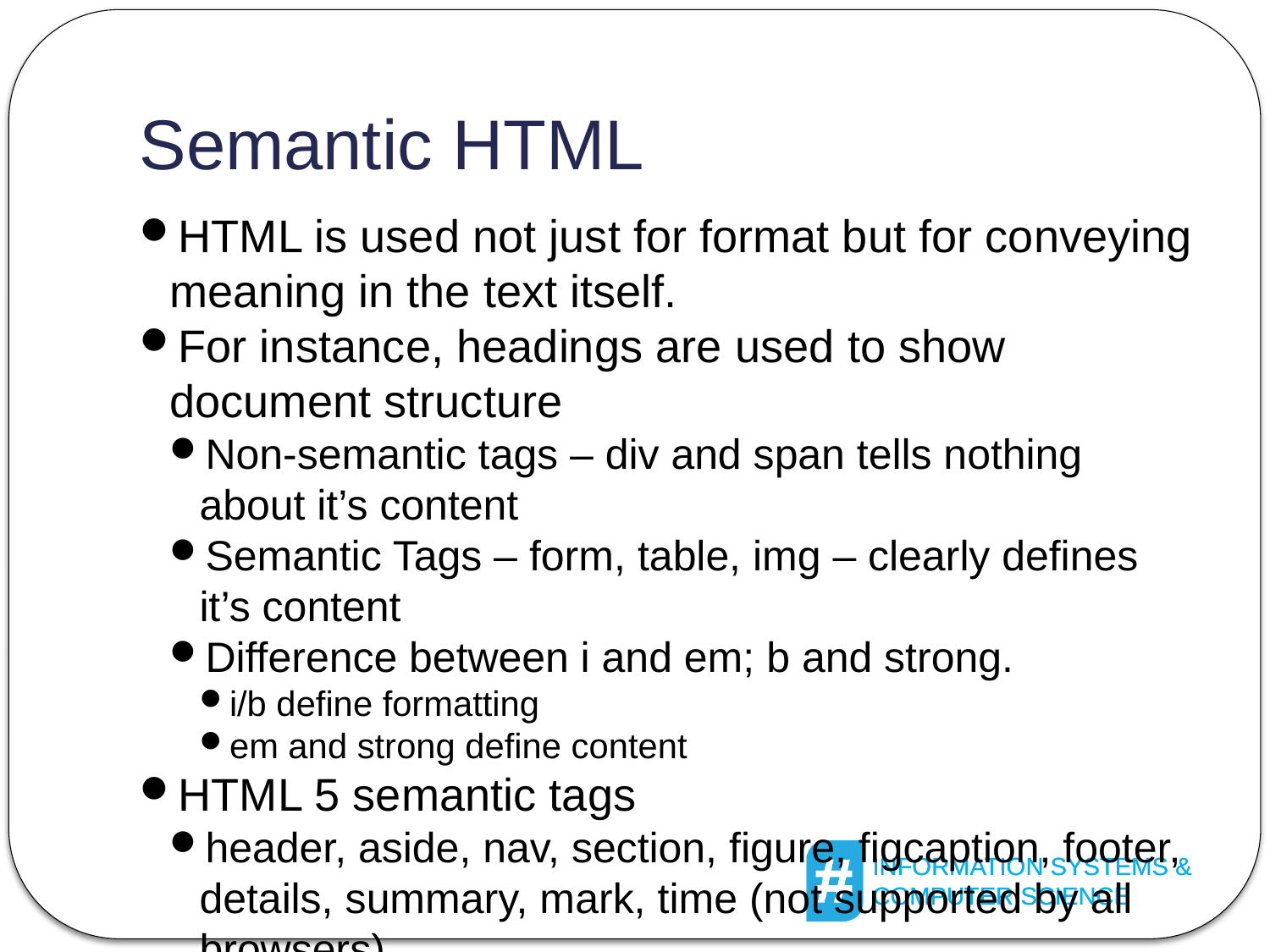

Semantic HTML
HTML is used not just for format but for conveying meaning in the text itself.
For instance, headings are used to show document structure
Non-semantic tags – div and span tells nothing about it’s content
Semantic Tags – form, table, img – clearly defines it’s content
Difference between i and em; b and strong.
i/b define formatting
em and strong define content
HTML 5 semantic tags
header, aside, nav, section, figure, figcaption, footer, details, summary, mark, time (not supported by all browsers)